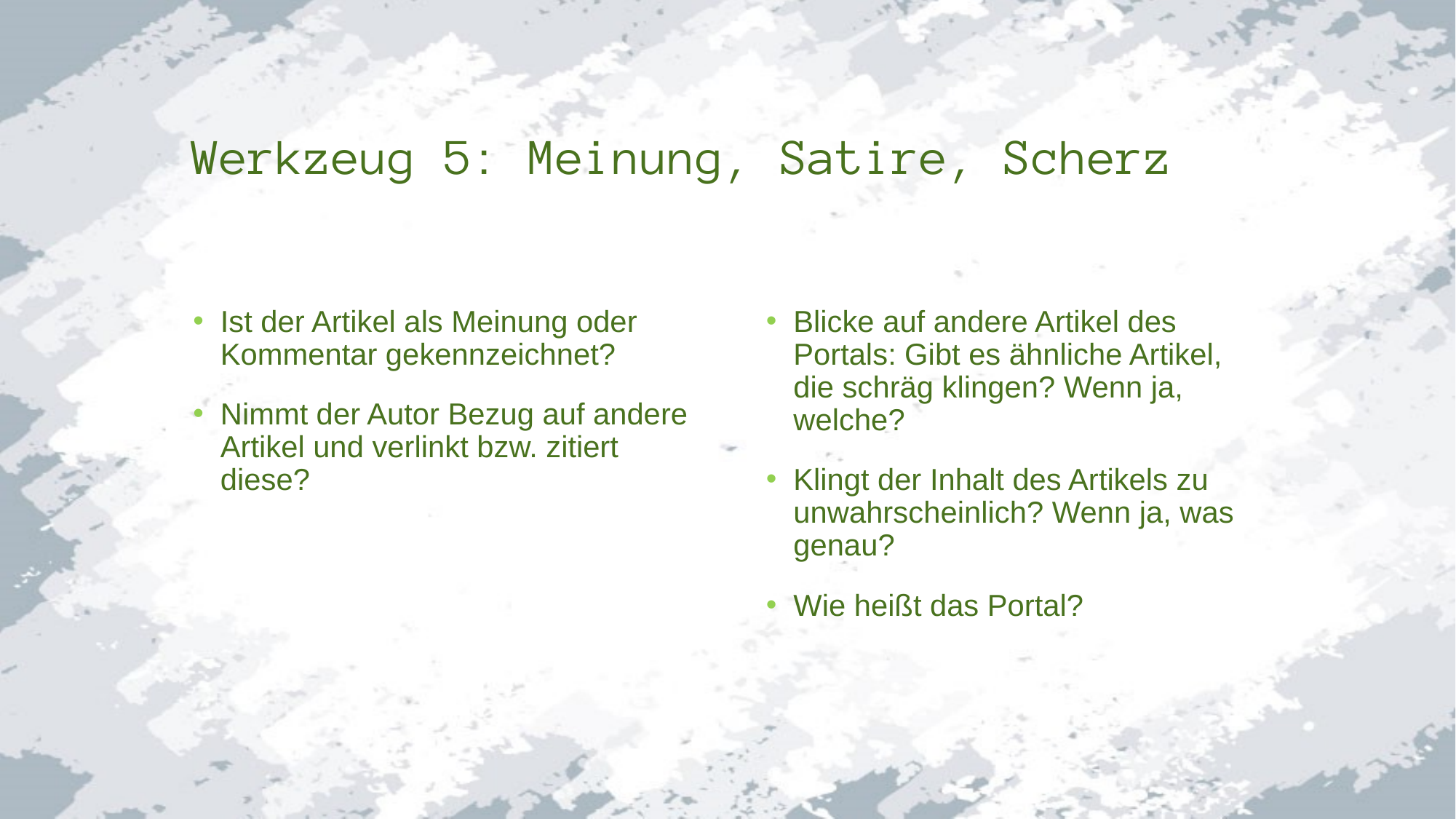

# Werkzeug 5: Meinung, Satire, Scherz
Eigene Meinung
Satire und Scherz
Ist der Artikel als Meinung oder Kommentar gekennzeichnet?
Nimmt der Autor Bezug auf andere Artikel und verlinkt bzw. zitiert diese?

Blicke auf andere Artikel des Portals: Gibt es ähnliche Artikel, die schräg klingen? Wenn ja, welche?
Klingt der Inhalt des Artikels zu unwahrscheinlich? Wenn ja, was genau?
Wie heißt das Portal?